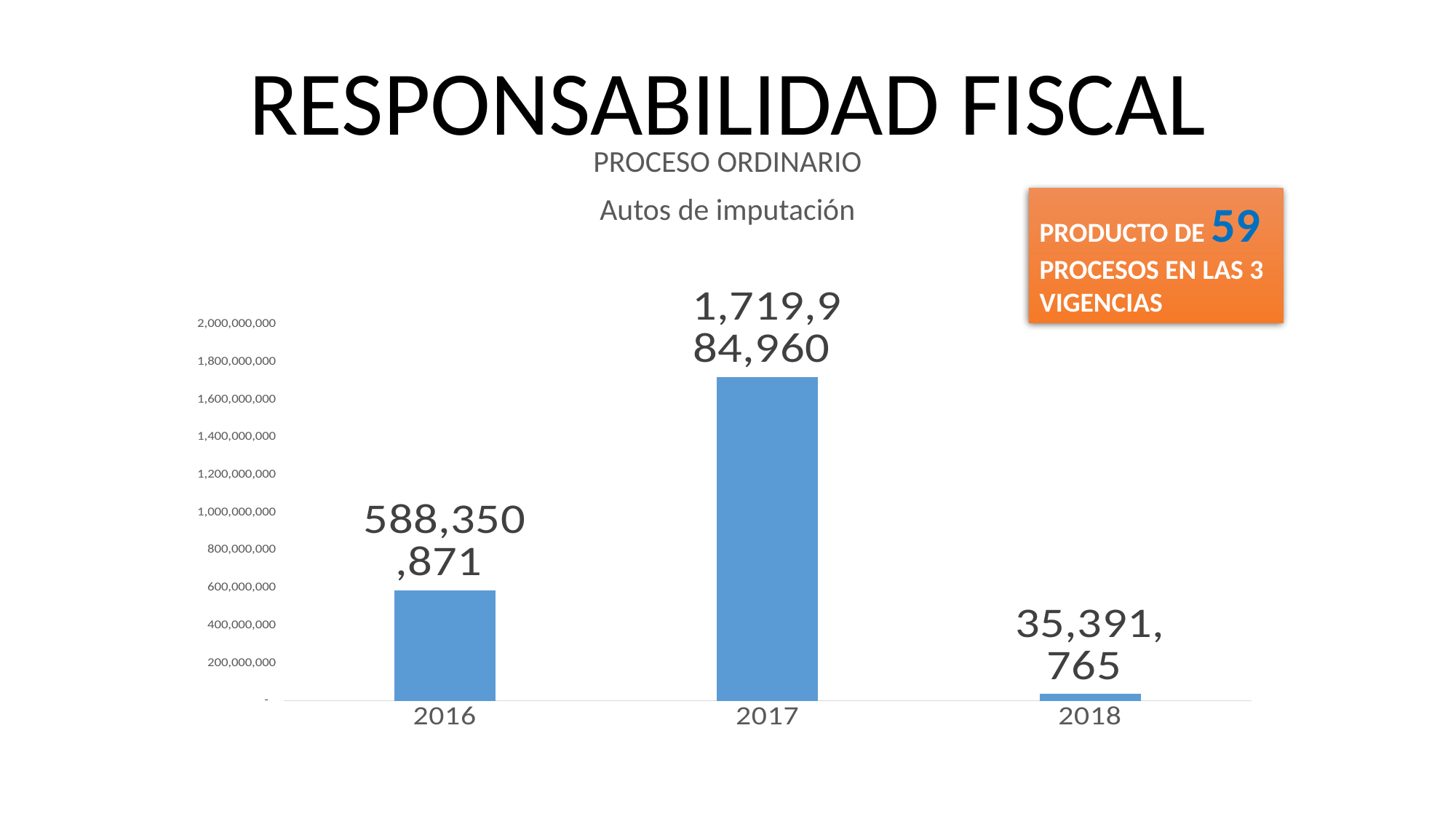

# RESPONSABILIDAD FISCAL
PROCESO ORDINARIO
Autos de imputación
PRODUCTO DE 59 PROCESOS EN LAS 3 VIGENCIAS

### Chart

| Category | PRESUNTA CUANTÍA |
|---|---|
| 2016 | 588350871.0 |
| 2017 | 1719984960.0 |
| 2018 | 35391765.0 |